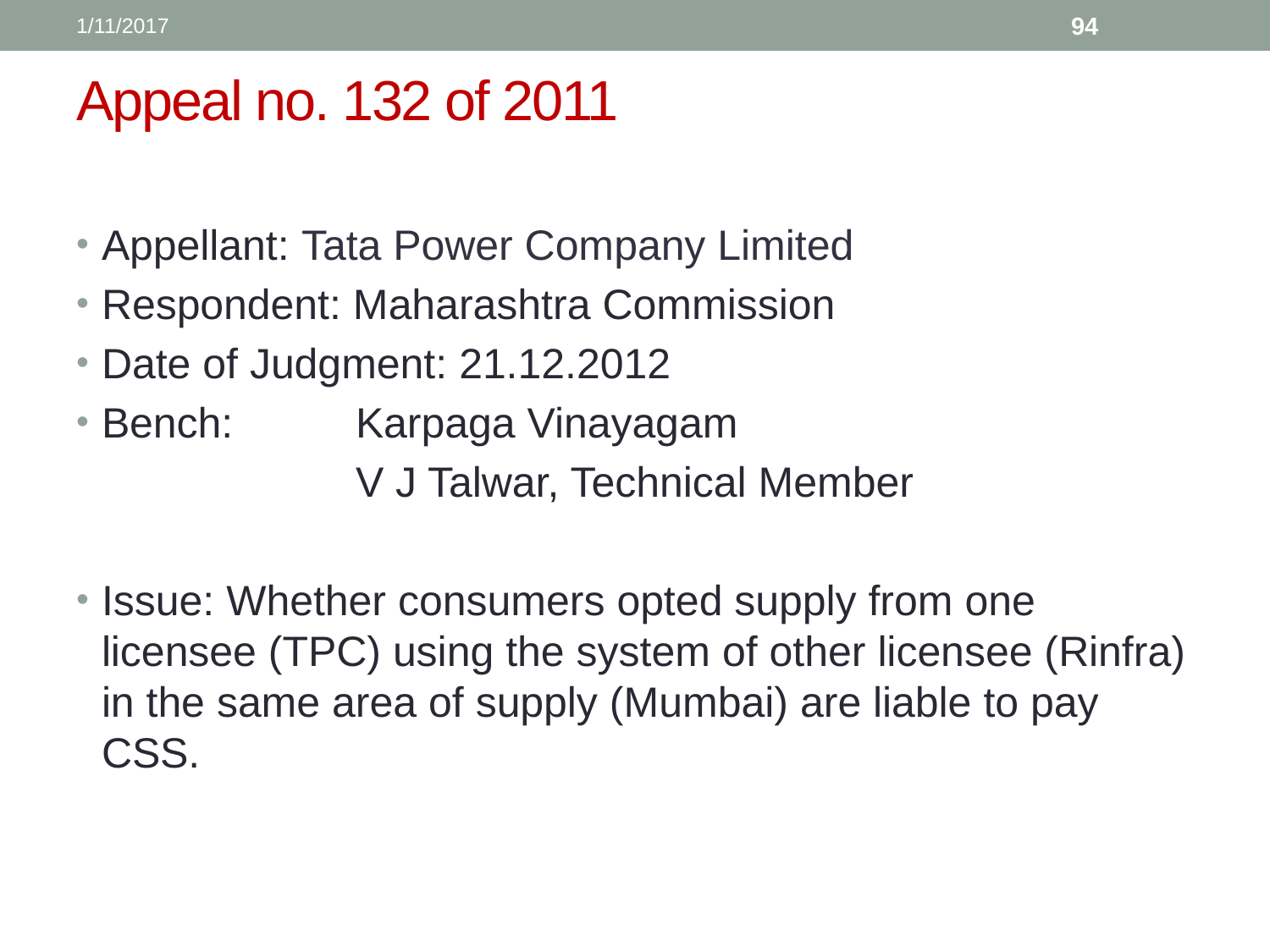

1/11/2017
94
# Appeal no. 132 of 2011
Appellant: Tata Power Company Limited
Respondent: Maharashtra Commission
Date of Judgment: 21.12.2012
Bench: 	Karpaga Vinayagam
			V J Talwar, Technical Member

Issue: Whether consumers opted supply from one licensee (TPC) using the system of other licensee (Rinfra) in the same area of supply (Mumbai) are liable to pay CSS.